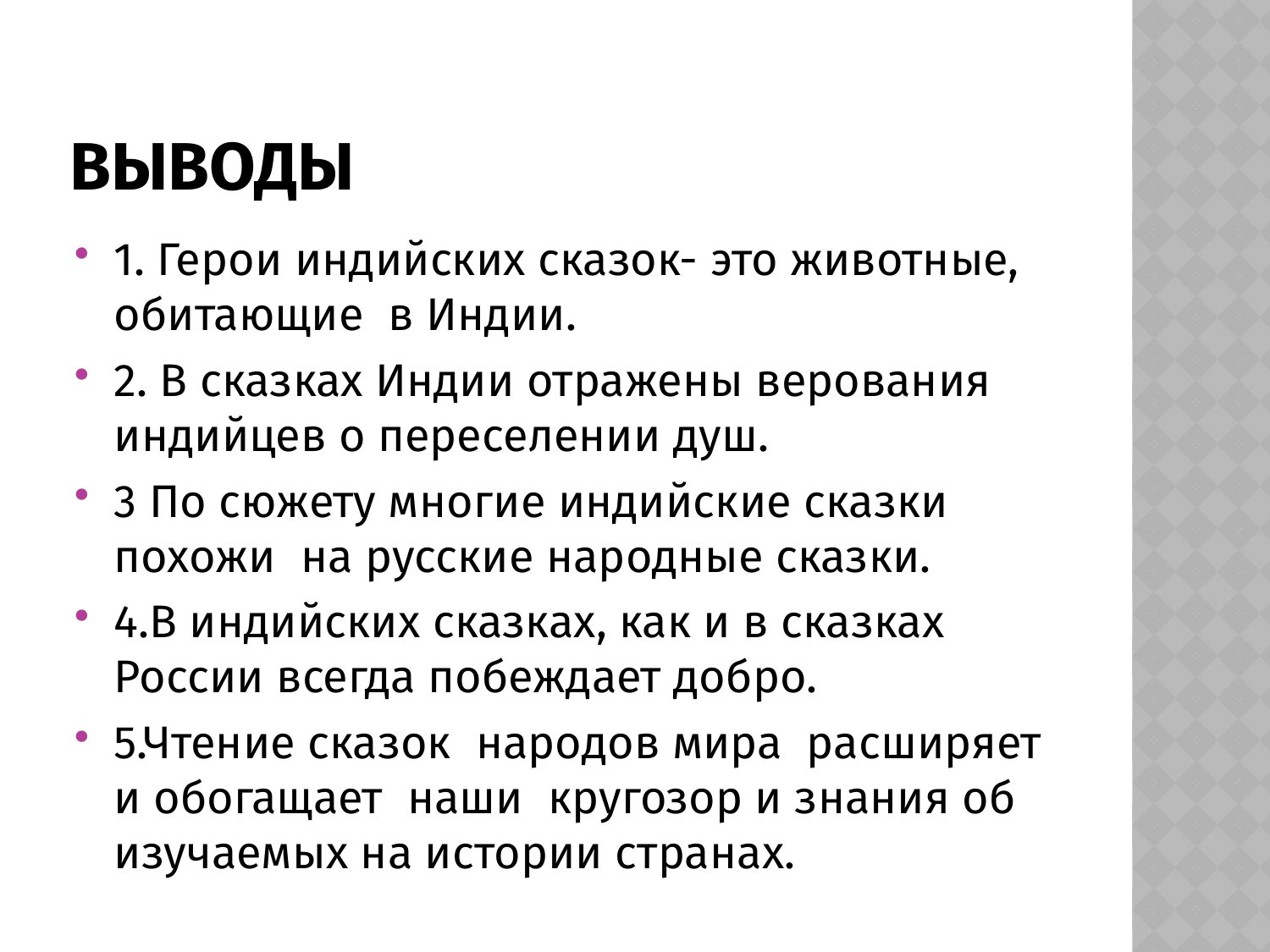

# Выводы
1. Герои индийских сказок- это животные, обитающие  в Индии.
2. В сказках Индии отражены верования индийцев о переселении душ.
3 По сюжету многие индийские сказки похожи  на русские народные сказки.
4.В индийских сказках, как и в сказках России всегда побеждает добро.
5.Чтение сказок  народов мира  расширяет и обогащает  наши  кругозор и знания об изучаемых на истории странах.